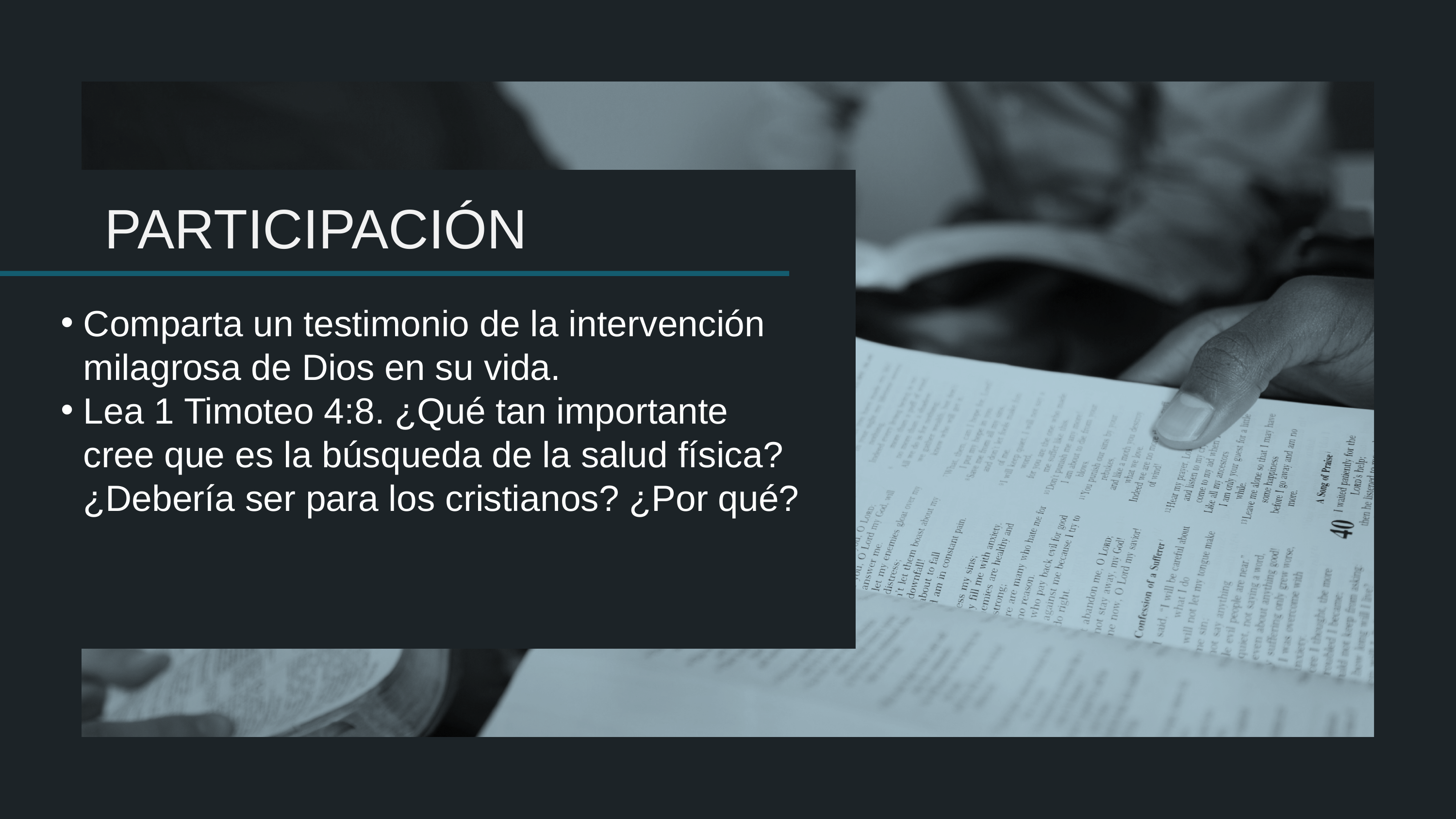

Comparta un testimonio de la intervención milagrosa de Dios en su vida.
Lea 1 Timoteo 4:8. ¿Qué tan importante cree que es la búsqueda de la salud física? ¿Debería ser para los cristianos? ¿Por qué?